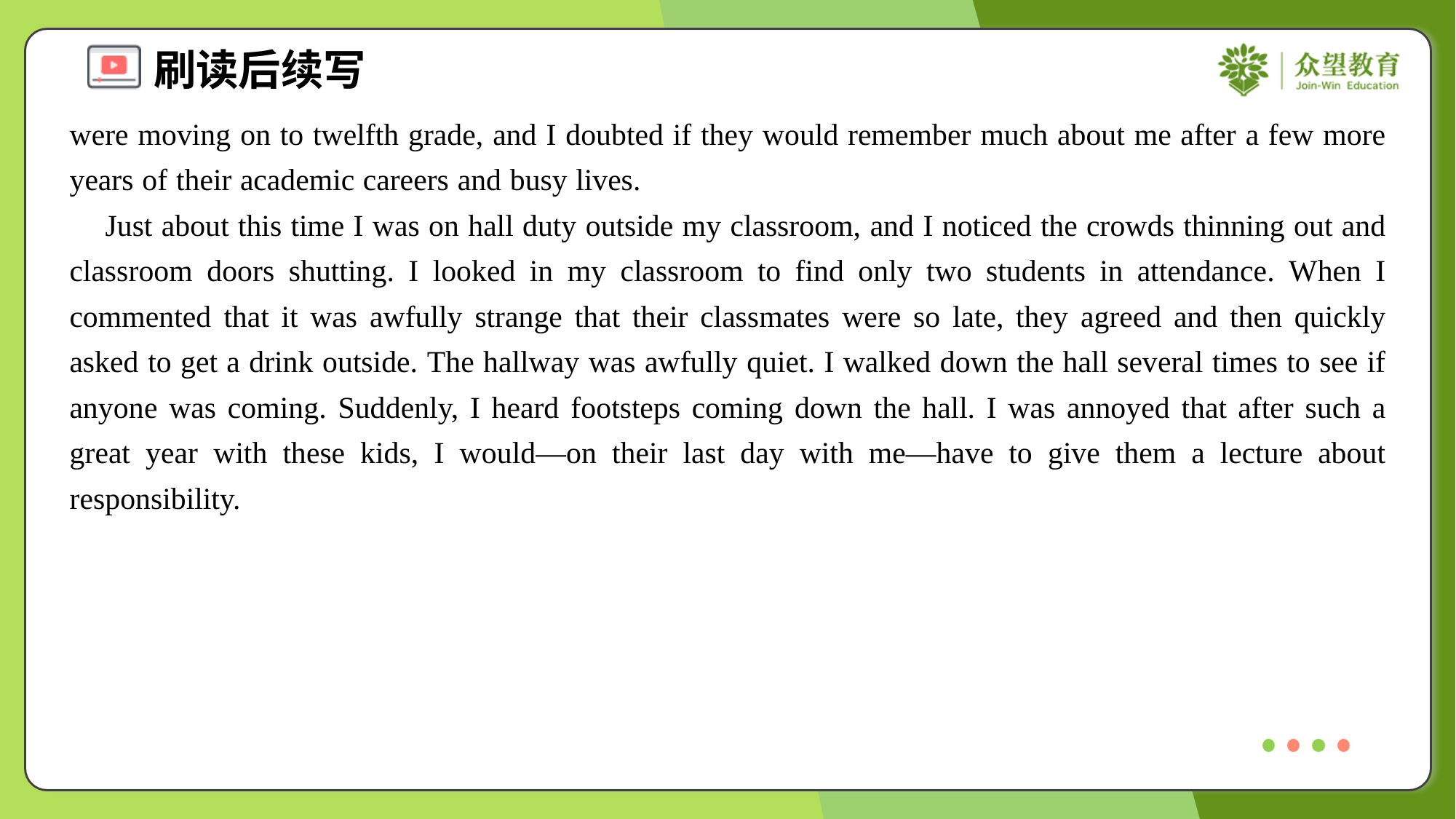

were moving on to twelfth grade, and I doubted if they would remember much about me after a few more years of their academic careers and busy lives.
    Just about this time I was on hall duty outside my classroom, and I noticed the crowds thinning out and classroom doors shutting. I looked in my classroom to find only two students in attendance. When I commented that it was awfully strange that their classmates were so late, they agreed and then quickly asked to get a drink outside. The hallway was awfully quiet. I walked down the hall several times to see if anyone was coming. Suddenly, I heard footsteps coming down the hall. I was annoyed that after such a great year with these kids, I would—on their last day with me—have to give them a lecture about responsibility.